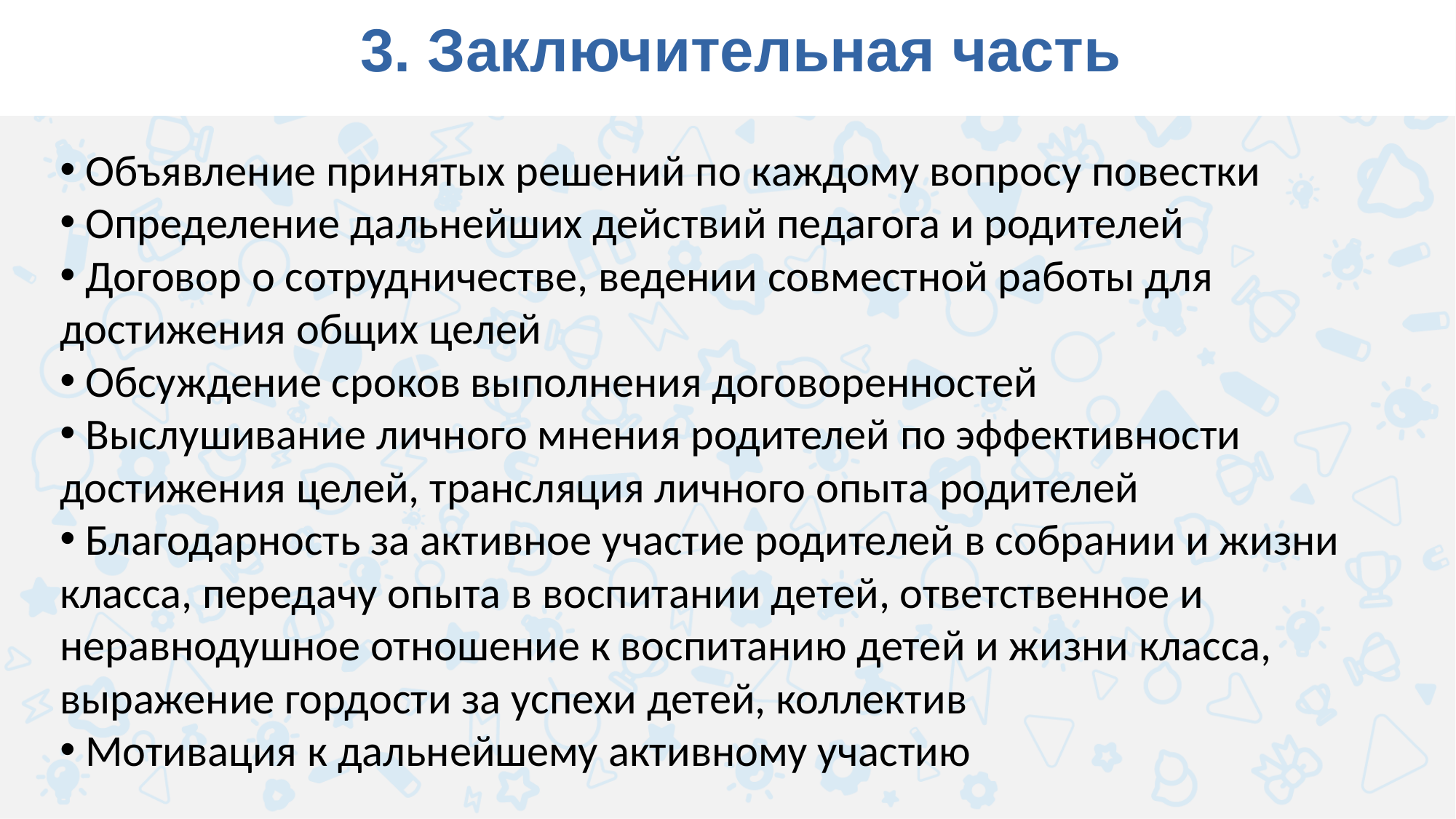

3. Заключительная часть
 Объявление принятых решений по каждому вопросу повестки
 Определение дальнейших действий педагога и родителей
 Договор о сотрудничестве, ведении совместной работы для    достижения общих целей
 Обсуждение сроков выполнения договоренностей
 Выслушивание личного мнения родителей по эффективности достижения целей, трансляция личного опыта родителей
 Благодарность за активное участие родителей в собрании и жизни класса, передачу опыта в воспитании детей, ответственное и неравнодушное отношение к воспитанию детей и жизни класса, выражение гордости за успехи детей, коллектив
 Мотивация к дальнейшему активному участию